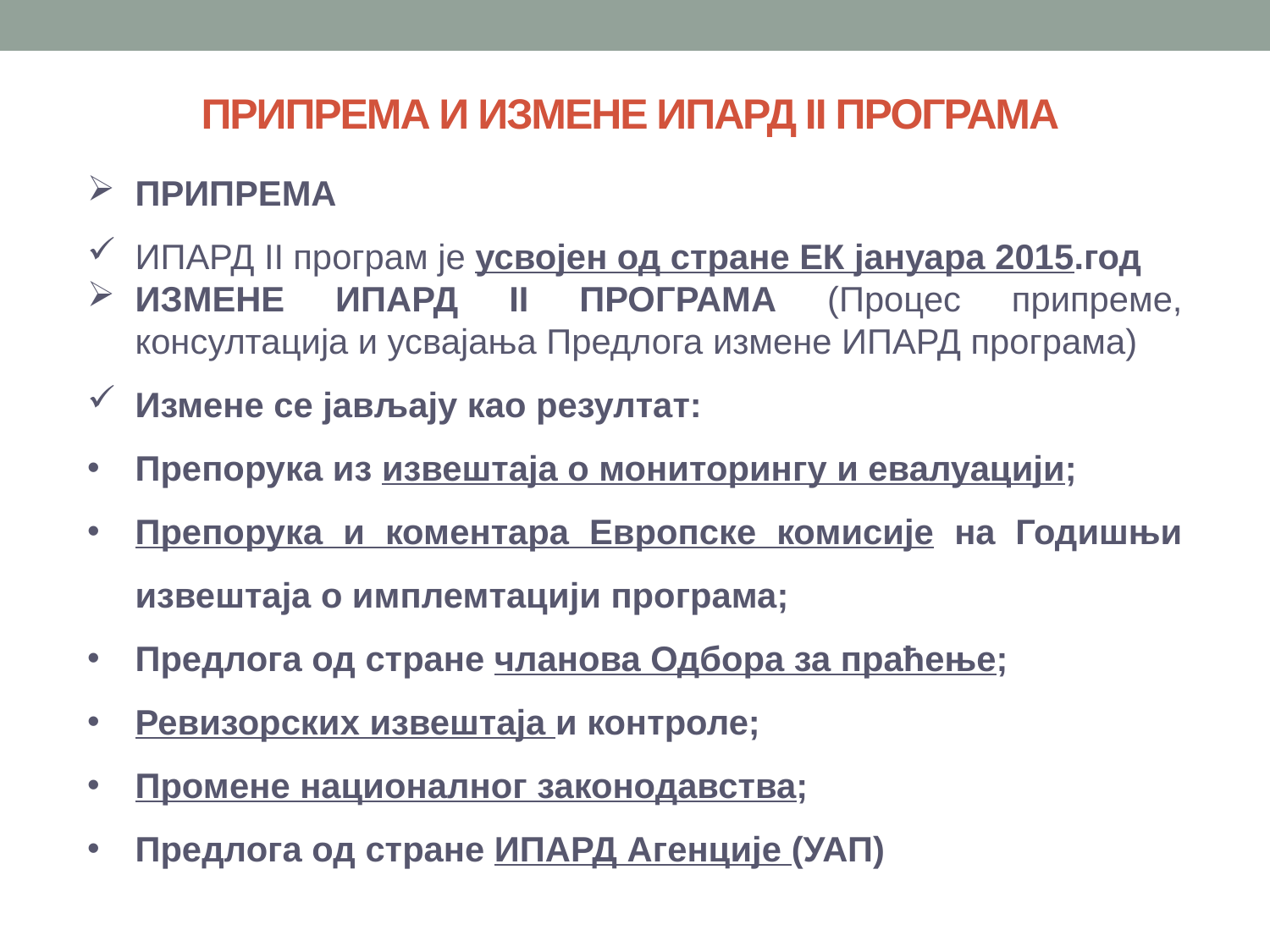

ПРИПРЕМА И ИЗМЕНЕ ИПАРД II ПРОГРАМА
ПРИПРЕМА
ИПАРД II програм је усвојен од стране ЕК јануара 2015.год
ИЗМЕНЕ ИПАРД II ПРОГРАМА (Процес припреме, консултација и усвајања Предлога измене ИПАРД програма)
Измене се јављају као резултат:
Препорука из извештаја о мониторингу и евалуацији;
Препорука и коментара Европске комисије на Годишњи извештаја о имплемтацији програма;
Предлога од стране чланова Одбора за праћење;
Ревизорских извештаја и контроле;
Промене националног законодавства;
Предлога од стране ИПАРД Агенције (УАП)